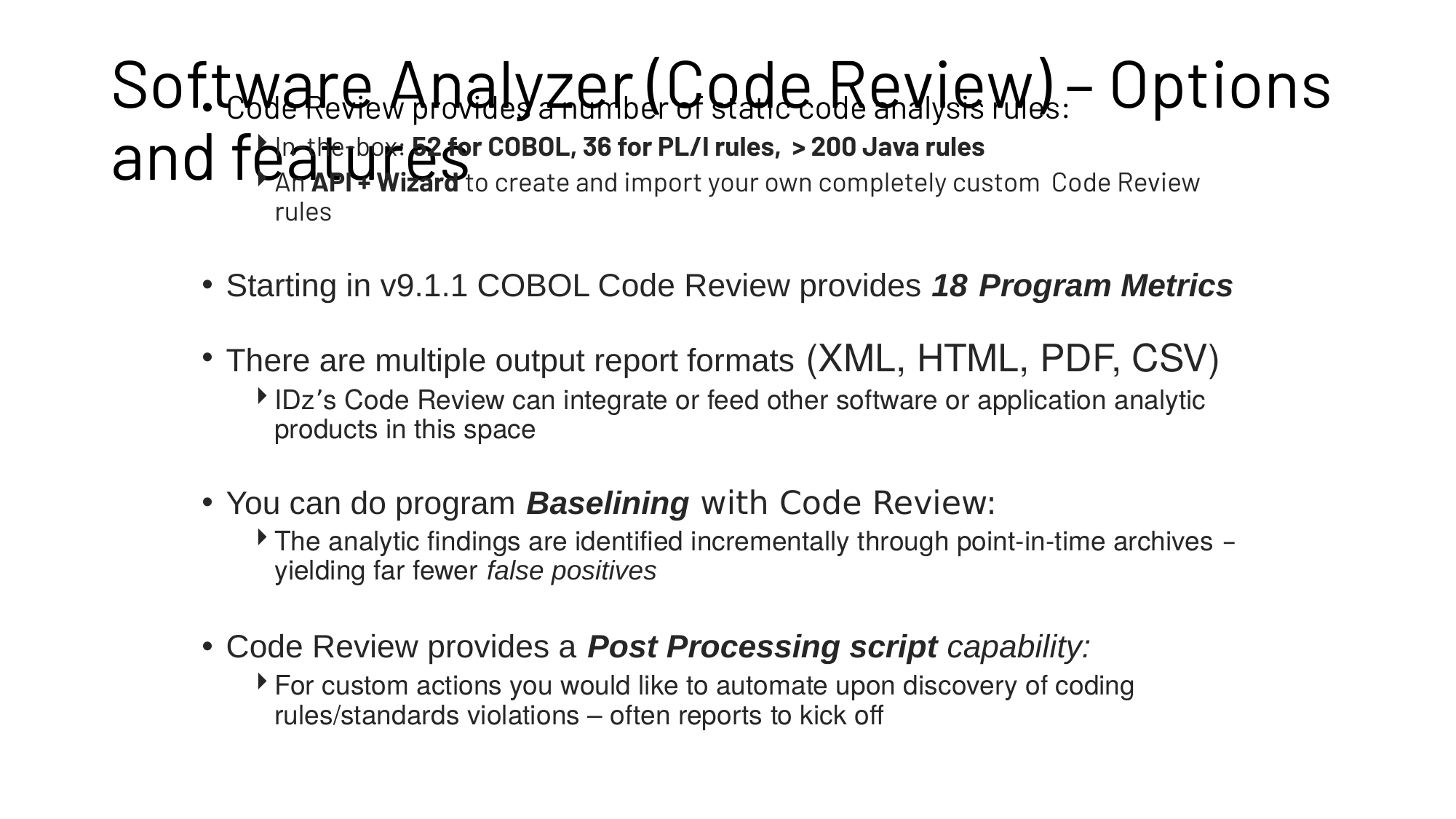

# Software Analyzer (Code Review) – Options and features
Code Review provides a number of static code analysis rules:
In-the-box: 52 for COBOL, 36 for PL/I rules,  > 200 Java rules
An API + Wizard to create and import your own completely custom  Code Review rules

Starting in v9.1.1 COBOL Code Review provides 18 Program Metrics

There are multiple output report formats (XML, HTML, PDF, CSV)
IDz’s Code Review can integrate or feed other software or application analytic products in this space

You can do program Baselining with Code Review:
The analytic findings are identified incrementally through point-in-time archives – yielding far fewer false positives

Code Review provides a Post Processing script capability:
For custom actions you would like to automate upon discovery of coding rules/standards violations – often reports to kick off